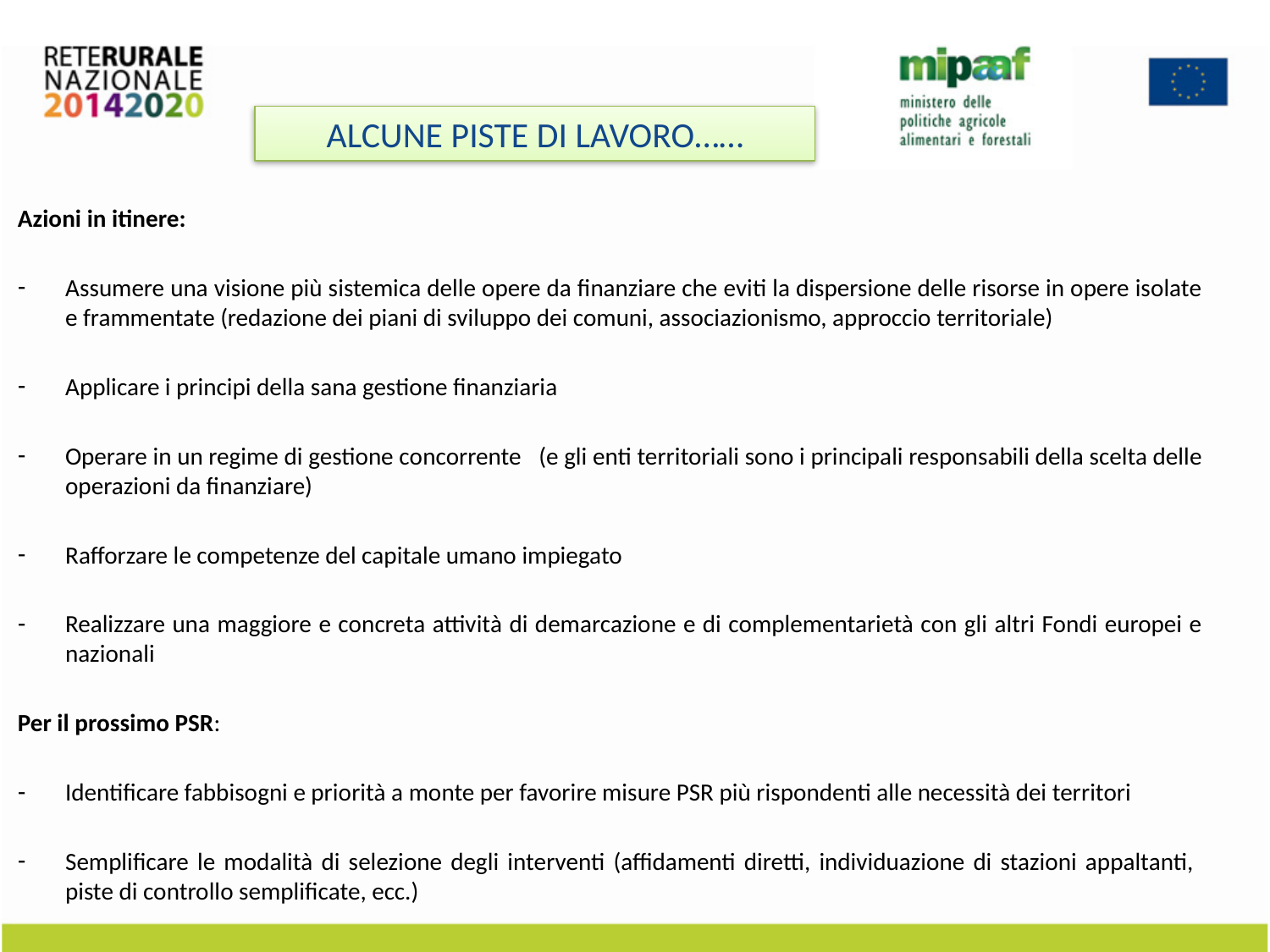

ALCUNE PISTE DI LAVORO……
Azioni in itinere:

Assumere una visione più sistemica delle opere da finanziare che eviti la dispersione delle risorse in opere isolate e frammentate (redazione dei piani di sviluppo dei comuni, associazionismo, approccio territoriale)

Applicare i principi della sana gestione finanziaria

Operare in un regime di gestione concorrente   (e gli enti territoriali sono i principali responsabili della scelta delle operazioni da finanziare)

Rafforzare le competenze del capitale umano impiegato

Realizzare una maggiore e concreta attività di demarcazione e di complementarietà con gli altri Fondi europei e nazionali

Per il prossimo PSR:

Identificare fabbisogni e priorità a monte per favorire misure PSR più rispondenti alle necessità dei territori

Semplificare le modalità di selezione degli interventi (affidamenti diretti, individuazione di stazioni appaltanti,  piste di controllo semplificate, ecc.)